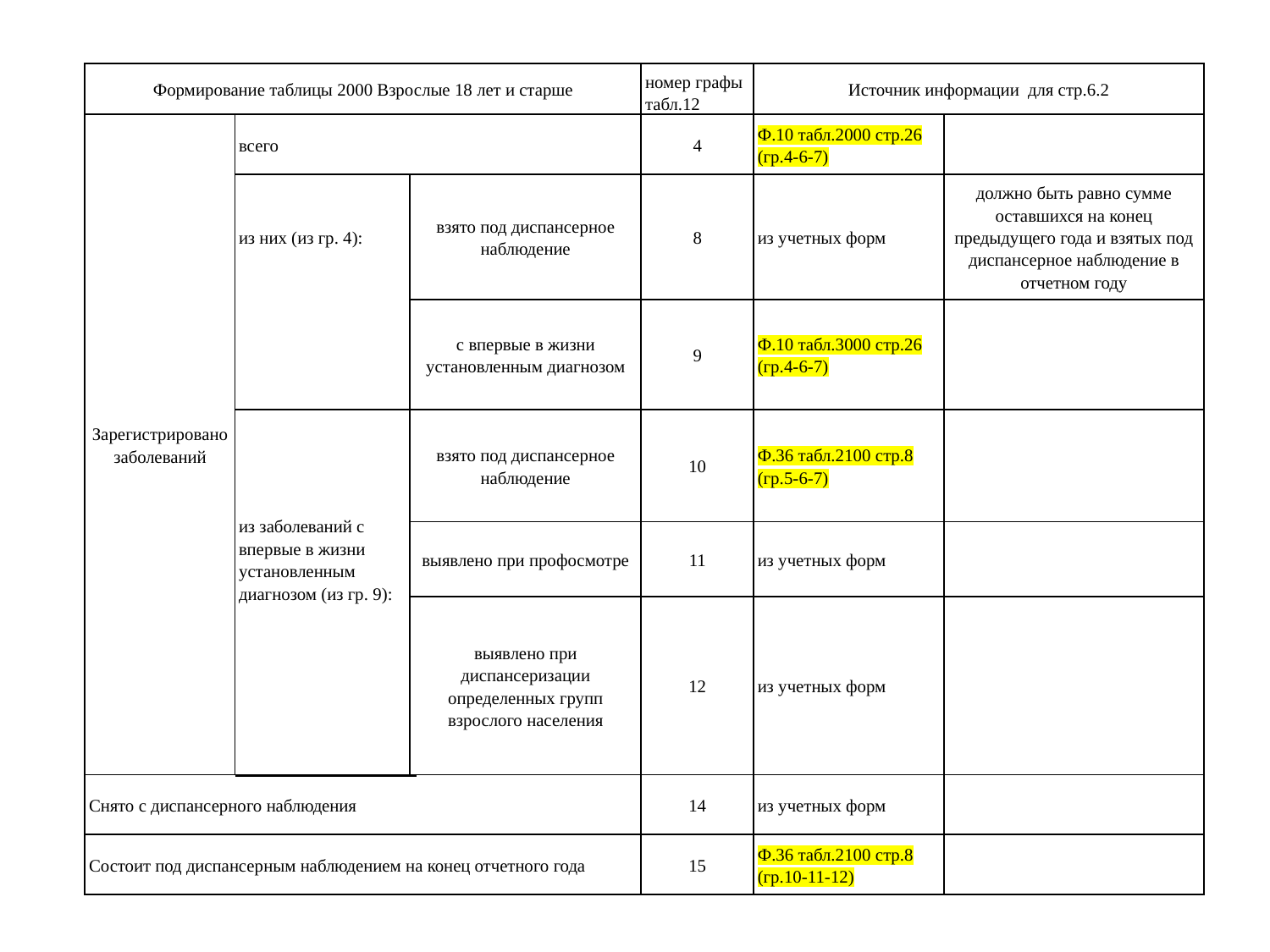

| Формирование таблицы 2000 Взрослые 18 лет и старше |  |  | номер графы табл.12 | Источник информации для стр.6.2 |  |
| --- | --- | --- | --- | --- | --- |
| Зарегистрировано заболеваний | всего |  | 4 | Ф.10 табл.2000 стр.26 (гр.4-6-7) |  |
|  | из них (из гр. 4): | взято под диспансерное наблюдение | 8 | из учетных форм | должно быть равно сумме оставшихся на конец предыдущего года и взятых под диспансерное наблюдение в отчетном году |
|  |  | с впервые в жизни установленным диагнозом | 9 | Ф.10 табл.3000 стр.26 (гр.4-6-7) |  |
|  | из заболеваний с впервые в жизни установленным диагнозом (из гр. 9): | взято под диспансерное наблюдение | 10 | Ф.36 табл.2100 стр.8 (гр.5-6-7) |  |
|  |  | выявлено при профосмотре | 11 | из учетных форм |  |
|  |  | выявлено при диспансеризации определенных групп взрослого населения | 12 | из учетных форм |  |
| Снято с диспансерного наблюдения |  |  | 14 | из учетных форм |  |
| Состоит под диспансерным наблюдением на конец отчетного года |  |  | 15 | Ф.36 табл.2100 стр.8 (гр.10-11-12) |  |